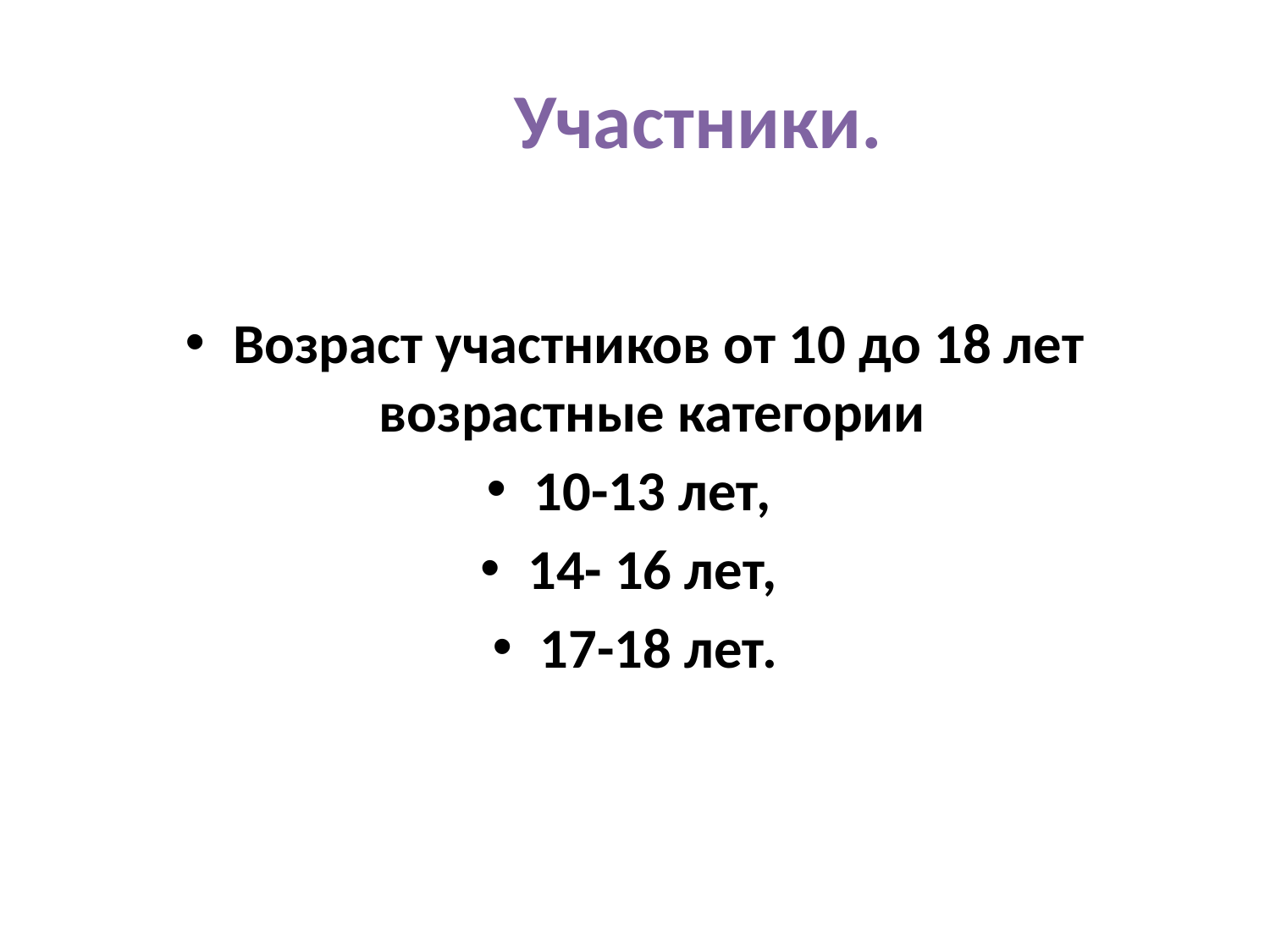

# Участники.

Возраст участников от 10 до 18 лет возрастные категории
10-13 лет,
14- 16 лет,
17-18 лет.